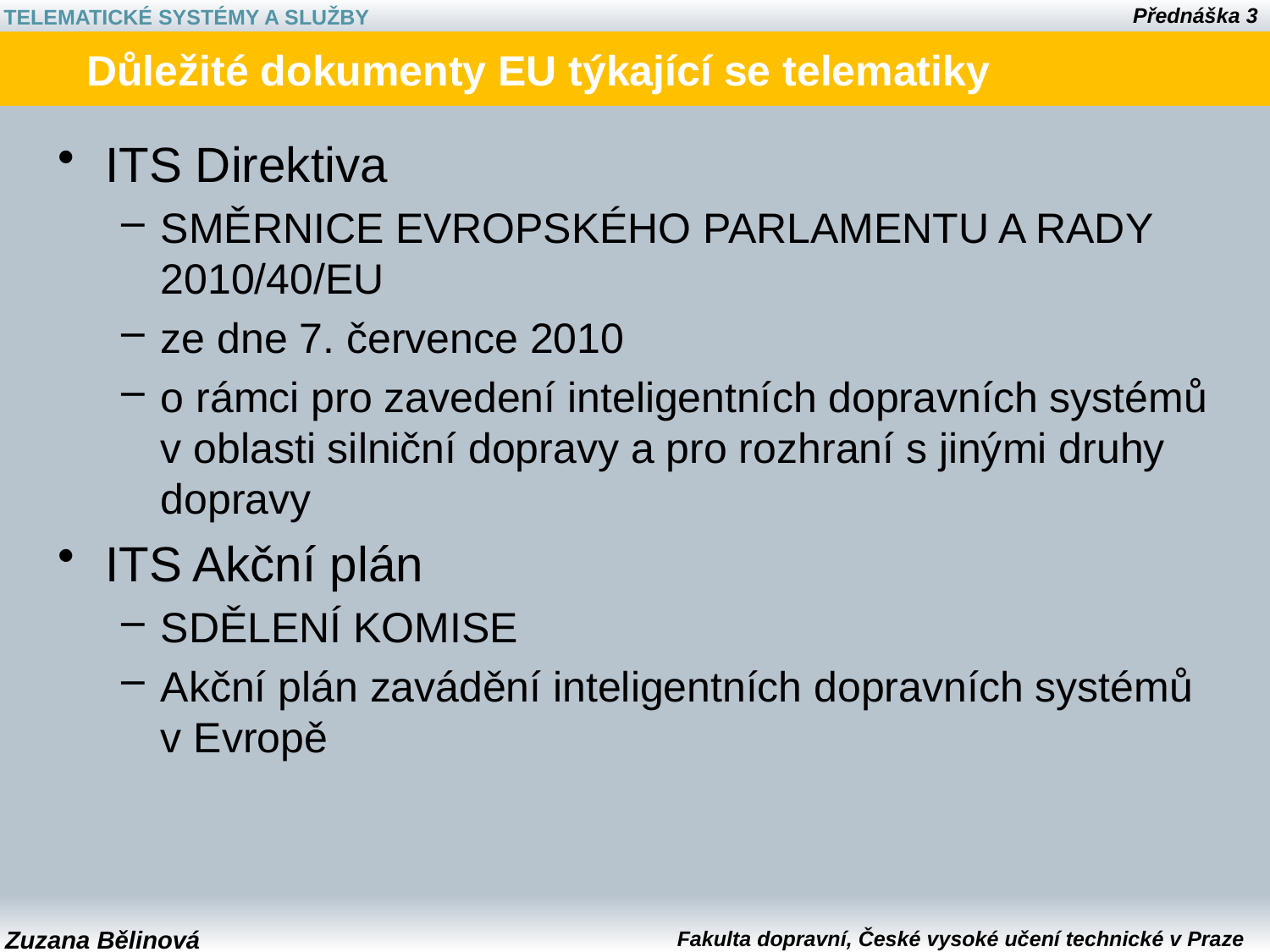

# Důležité dokumenty EU týkající se telematiky
ITS Direktiva
SMĚRNICE EVROPSKÉHO PARLAMENTU A RADY 2010/40/EU
ze dne 7. července 2010
o rámci pro zavedení inteligentních dopravních systémů v oblasti silniční dopravy a pro rozhraní s jinými druhy dopravy
ITS Akční plán
SDĚLENÍ KOMISE
Akční plán zavádění inteligentních dopravních systémů v Evropě